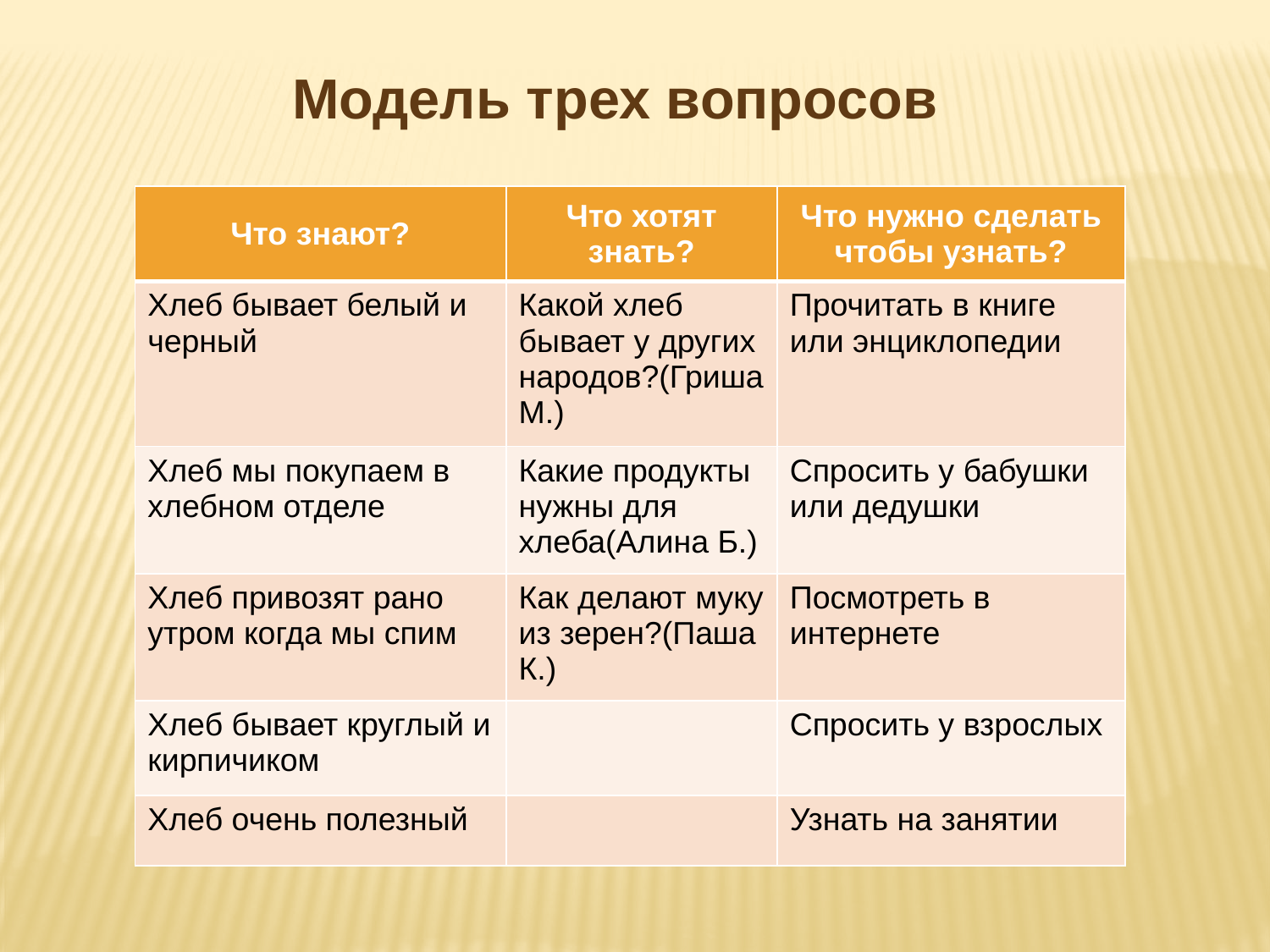

Модель трех вопросов
| Что знают? | Что хотят знать? | Что нужно сделать чтобы узнать? |
| --- | --- | --- |
| Хлеб бывает белый и черный | Какой хлеб бывает у других народов?(Гриша М.) | Прочитать в книге или энциклопедии |
| Хлеб мы покупаем в хлебном отделе | Какие продукты нужны для хлеба(Алина Б.) | Спросить у бабушки или дедушки |
| Хлеб привозят рано утром когда мы спим | Как делают муку из зерен?(Паша К.) | Посмотреть в интернете |
| Хлеб бывает круглый и кирпичиком |  | Спросить у взрослых |
| Хлеб очень полезный |  | Узнать на занятии |